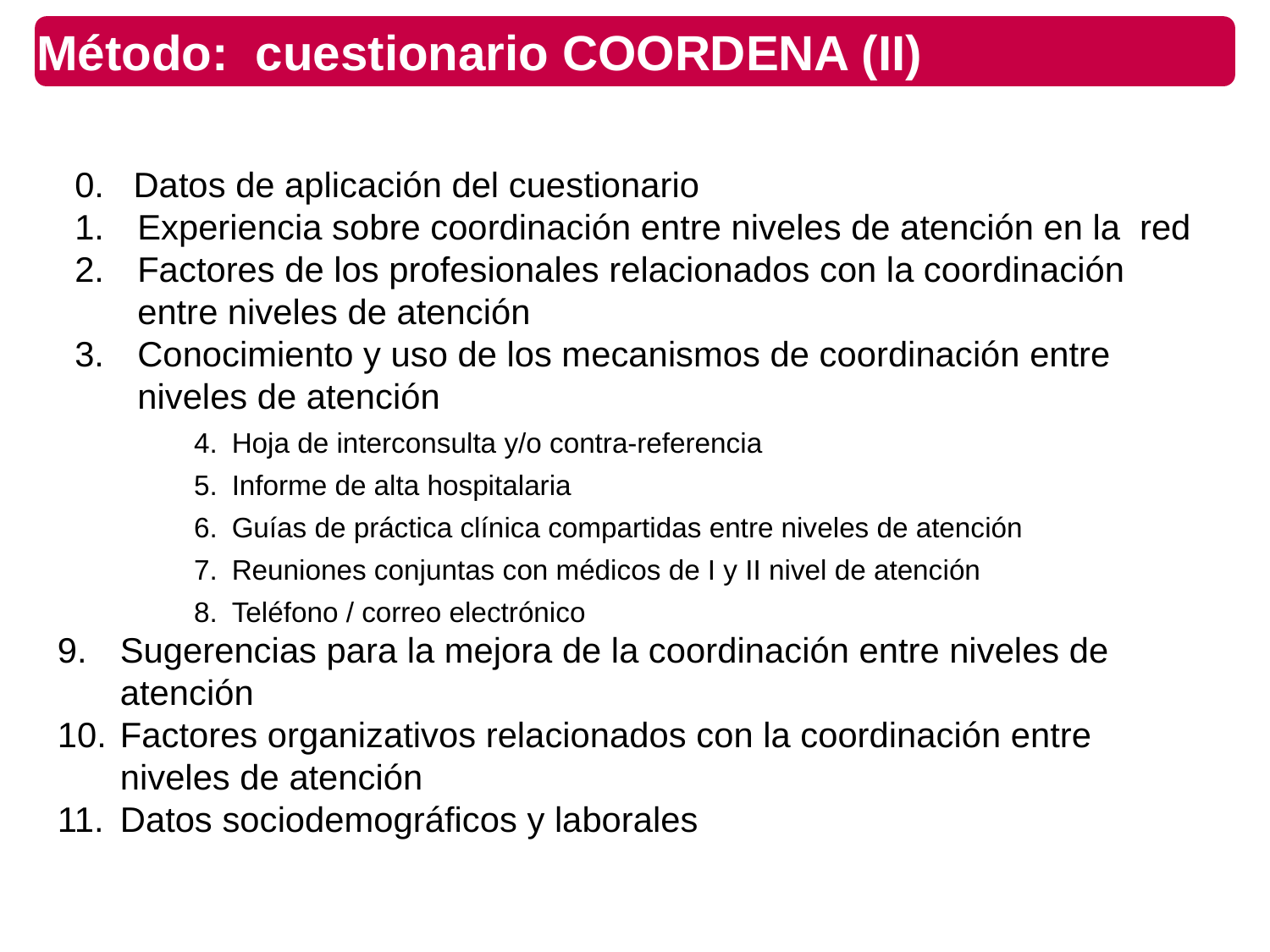

# Método:  cuestionario COORDENA (II)
0.   Datos de aplicación del cuestionario
1. 	Experiencia sobre coordinación entre niveles de atención en la  red
2.	Factores de los profesionales relacionados con la coordinación entre niveles de atención
3.	Conocimiento y uso de los mecanismos de coordinación entre niveles de atención
4. 	Hoja de interconsulta y/o contra-referencia
5. 	Informe de alta hospitalaria
Guías de práctica clínica compartidas entre niveles de atención
Reuniones conjuntas con médicos de I y II nivel de atención
8. 	Teléfono / correo electrónico
9. 	Sugerencias para la mejora de la coordinación entre niveles de atención
10.	Factores organizativos relacionados con la coordinación entre niveles de atención
11. 	Datos sociodemográficos y laborales